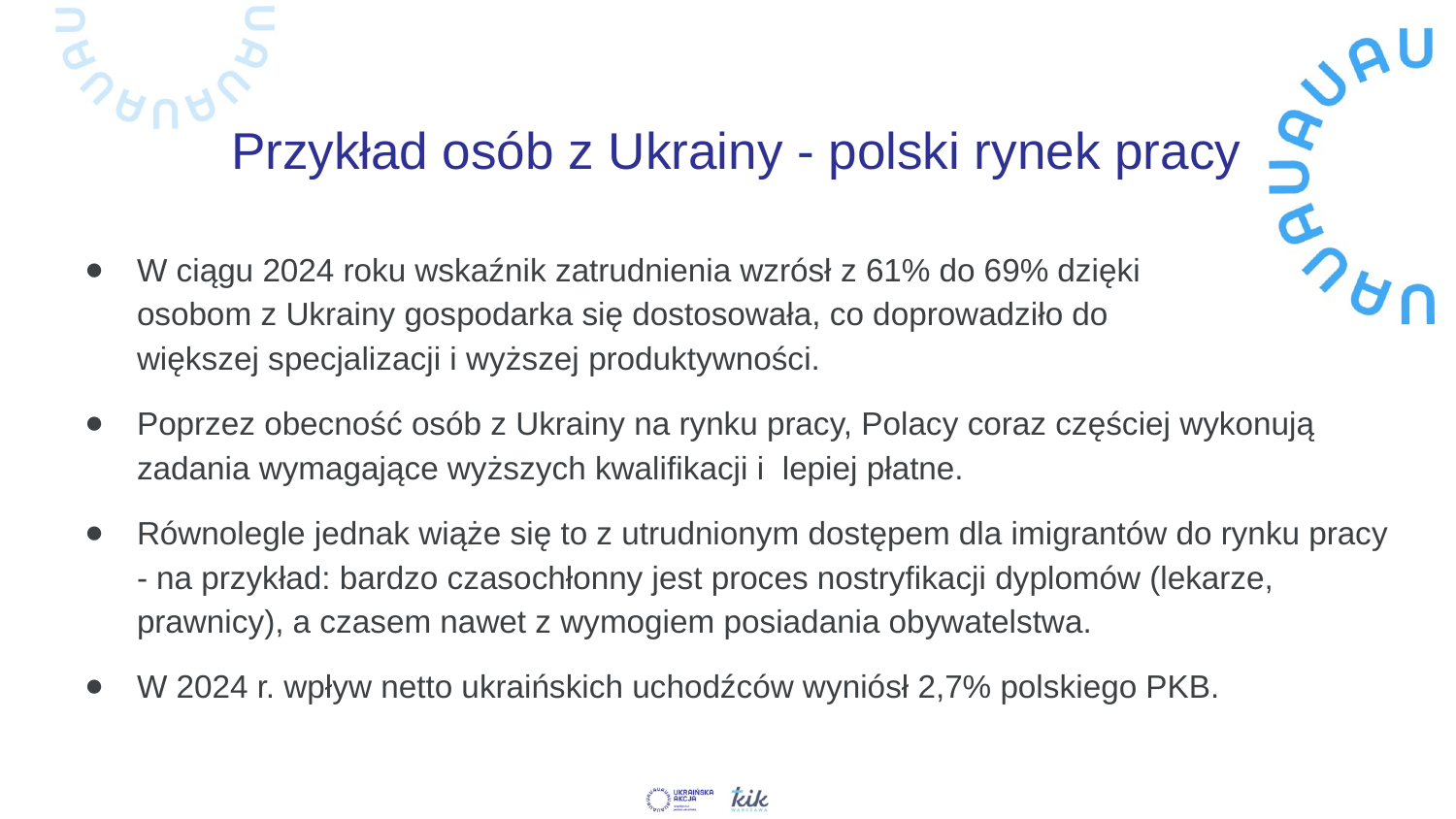

# Przykład osób z Ukrainy - polski rynek pracy
W ciągu 2024 roku wskaźnik zatrudnienia wzrósł z 61% do 69% dzięki
osobom z Ukrainy gospodarka się dostosowała, co doprowadziło do
większej specjalizacji i wyższej produktywności.
Poprzez obecność osób z Ukrainy na rynku pracy, Polacy coraz częściej wykonują zadania wymagające wyższych kwalifikacji i  lepiej płatne.
Równolegle jednak wiąże się to z utrudnionym dostępem dla imigrantów do rynku pracy - na przykład: bardzo czasochłonny jest proces nostryfikacji dyplomów (lekarze, prawnicy), a czasem nawet z wymogiem posiadania obywatelstwa.
W 2024 r. wpływ netto ukraińskich uchodźców wyniósł 2,7% polskiego PKB.